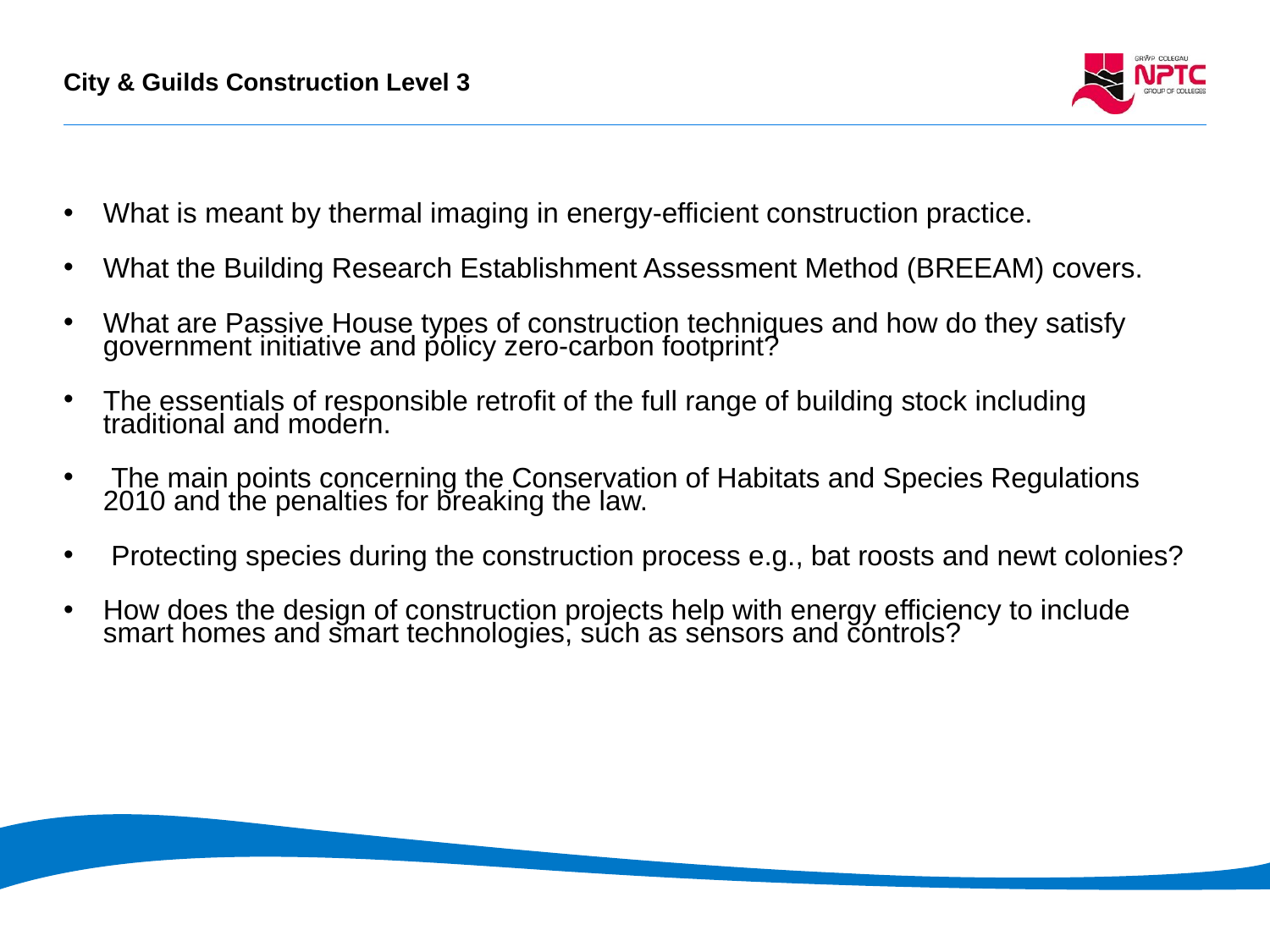

#
What is meant by thermal imaging in energy-efficient construction practice.
What the Building Research Establishment Assessment Method (BREEAM) covers.
What are Passive House types of construction techniques and how do they satisfy government initiative and policy zero-carbon footprint?
The essentials of responsible retrofit of the full range of building stock including traditional and modern.
 The main points concerning the Conservation of Habitats and Species Regulations 2010 and the penalties for breaking the law.
 Protecting species during the construction process e.g., bat roosts and newt colonies?
How does the design of construction projects help with energy efficiency to include smart homes and smart technologies, such as sensors and controls?